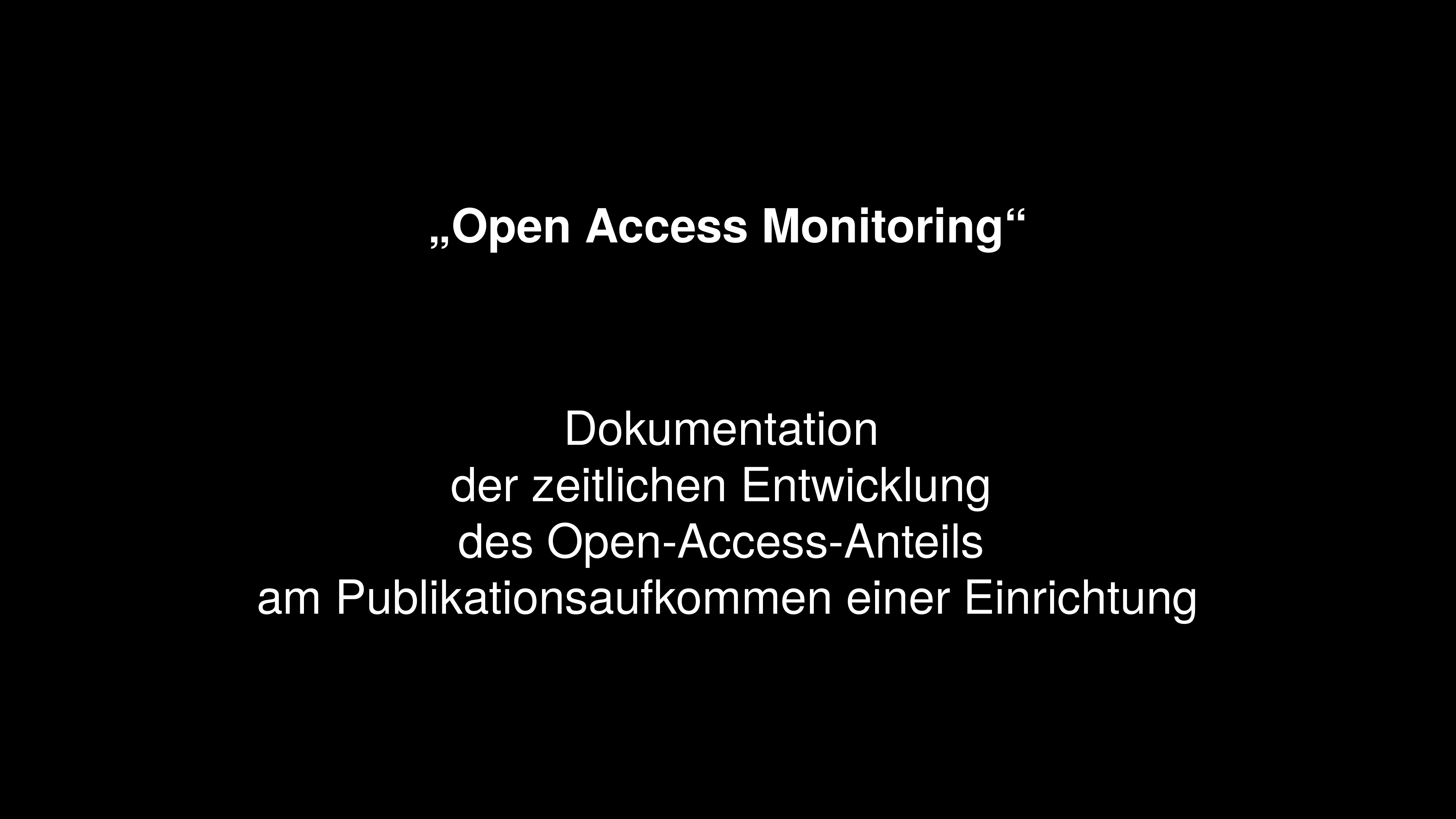

„Open Access Monitoring“

Dokumentation
der zeitlichen Entwicklung
des Open-Access-Anteils
am Publikationsaufkommen einer Einrichtung